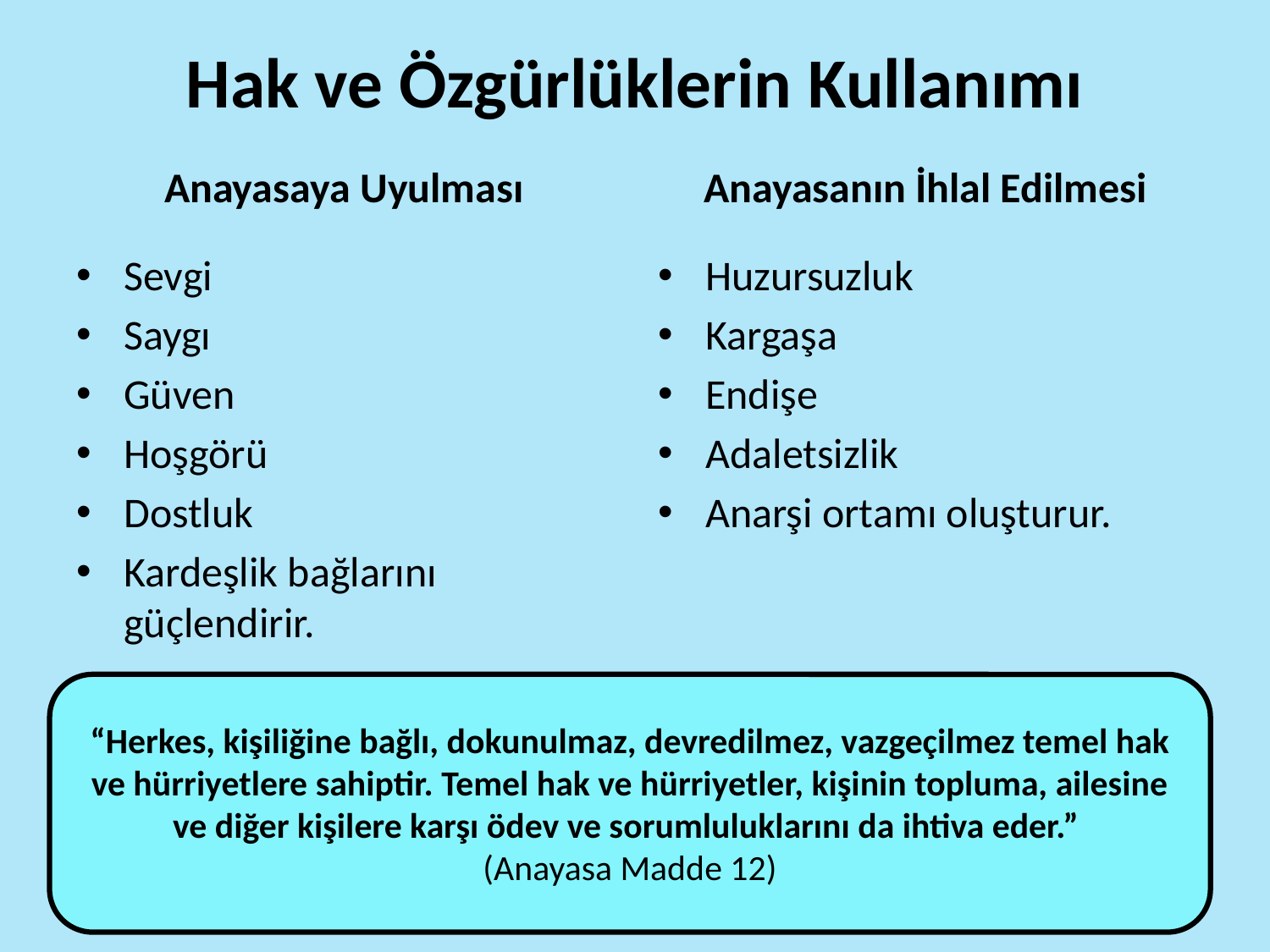

# Hak ve Özgürlüklerin Kullanımı
Anayasaya Uyulması
Anayasanın İhlal Edilmesi
Sevgi
Saygı
Güven
Hoşgörü
Dostluk
Kardeşlik bağlarını güçlendirir.
Huzursuzluk
Kargaşa
Endişe
Adaletsizlik
Anarşi ortamı oluşturur.
“Herkes, kişiliğine bağlı, dokunulmaz, devredilmez, vazgeçilmez temel hak ve hürriyetlere sahiptir. Temel hak ve hürriyetler, kişinin topluma, ailesine ve diğer kişilere karşı ödev ve sorumluluklarını da ihtiva eder.”
(Anayasa Madde 12)